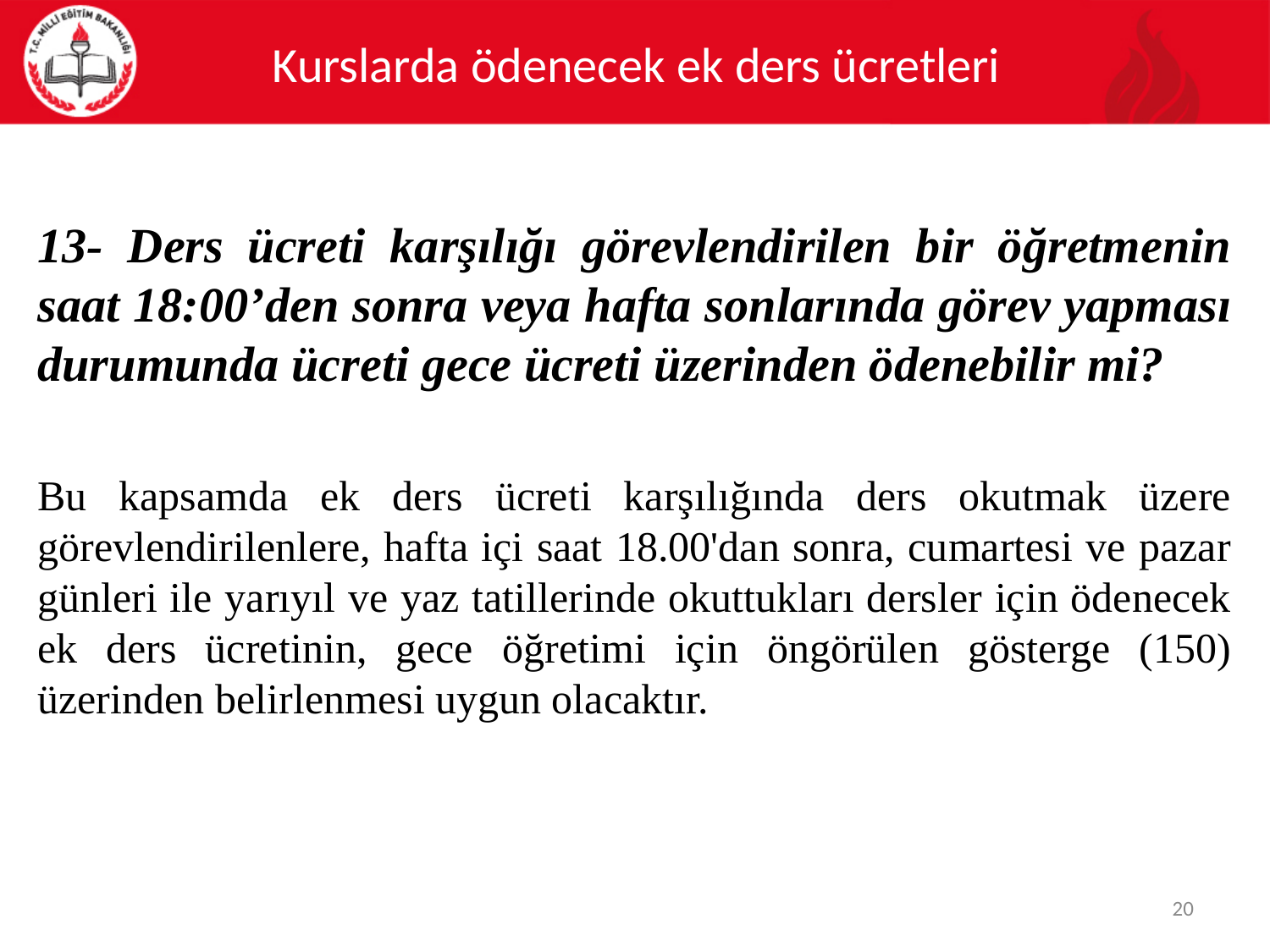

# Kurslarda ödenecek ek ders ücretleri

13- Ders ücreti karşılığı görevlendirilen bir öğretmenin saat 18:00’den sonra veya hafta sonlarında görev yapması durumunda ücreti gece ücreti üzerinden ödenebilir mi?

Bu kapsamda ek ders ücreti karşılığında ders okutmak üzere görevlendirilenlere, hafta içi saat 18.00'dan sonra, cumartesi ve pazar günleri ile yarıyıl ve yaz tatillerinde okuttukları dersler için ödenecek ek ders ücretinin, gece öğretimi için öngörülen gösterge (150) üzerinden belirlenmesi uygun olacaktır.

20